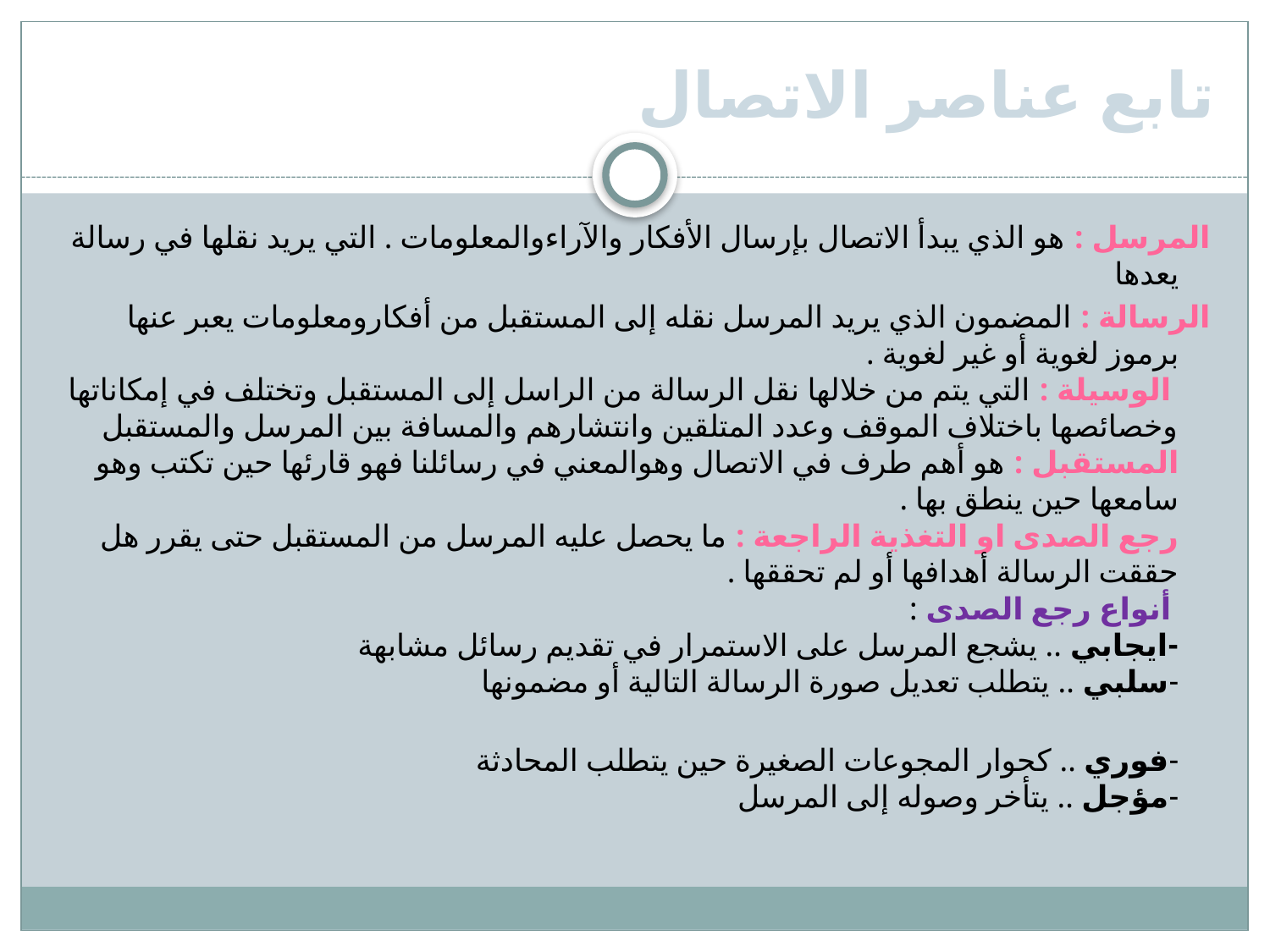

# تابع عناصر الاتصال
	المرسل : هو الذي يبدأ الاتصال بإرسال الأفكار والآراءوالمعلومات . التي يريد نقلها في رسالة يعدها
	الرسالة : المضمون الذي يريد المرسل نقله إلى المستقبل من أفكارومعلومات يعبر عنها برموز لغوية أو غير لغوية .
 الوسيلة : التي يتم من خلالها نقل الرسالة من الراسل إلى المستقبل وتختلف في إمكاناتها وخصائصها باختلاف الموقف وعدد المتلقين وانتشارهم والمسافة بين المرسل والمستقبل
المستقبل : هو أهم طرف في الاتصال وهوالمعني في رسائلنا فهو قارئها حين تكتب وهو سامعها حين ينطق بها .
رجع الصدى او التغذية الراجعة : ما يحصل عليه المرسل من المستقبل حتى يقرر هل حققت الرسالة أهدافها أو لم تحققها .
	 أنواع رجع الصدى :
	-ايجابي .. يشجع المرسل على الاستمرار في تقديم رسائل مشابهة
	-سلبي .. يتطلب تعديل صورة الرسالة التالية أو مضمونها
	-فوري .. كحوار المجوعات الصغيرة حين يتطلب المحادثة
	-مؤجل .. يتأخر وصوله إلى المرسل